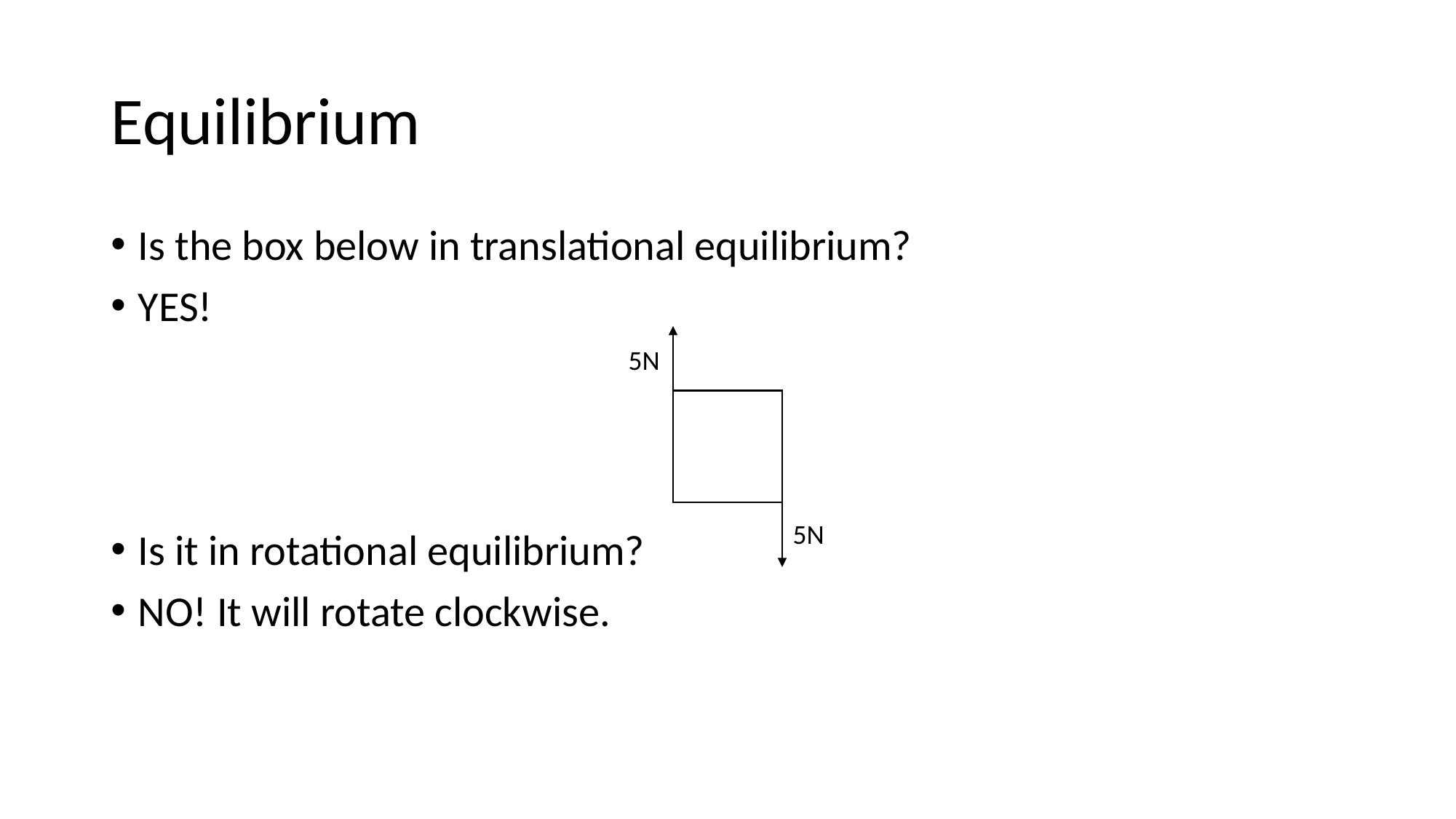

# Equilibrium
Is the box below in translational equilibrium?
YES!

Is it in rotational equilibrium?
NO! It will rotate clockwise.
5N

5N